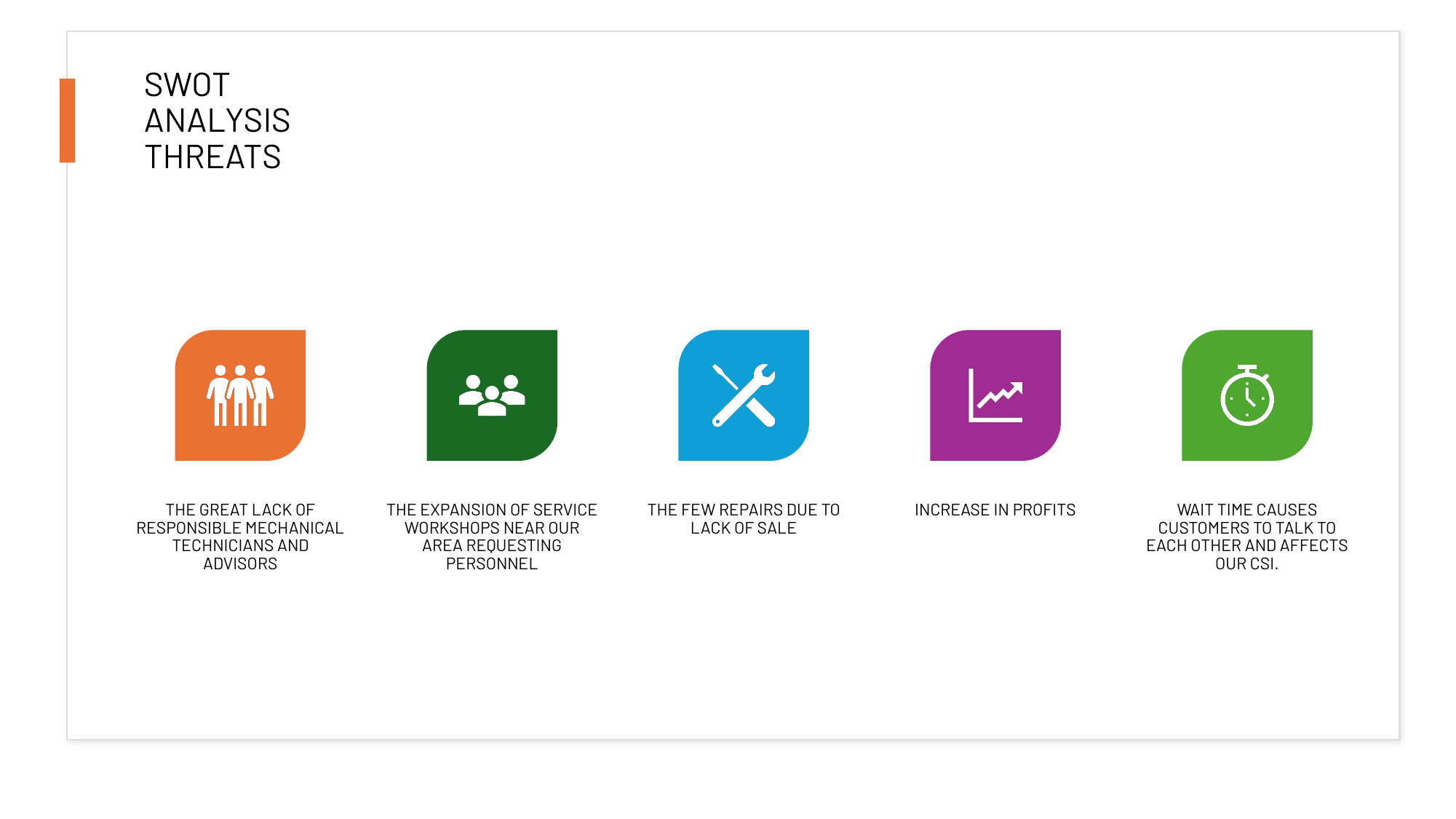

# SWOT ANALYSIS THREATS

The great lack of responsible mechanical technicians and advisors
The expansion of service workshops near our area requesting personnel
The few repairs due to lack of sale
Increase in profits
Wait time causes customers to talk to each other and affects our CSI.